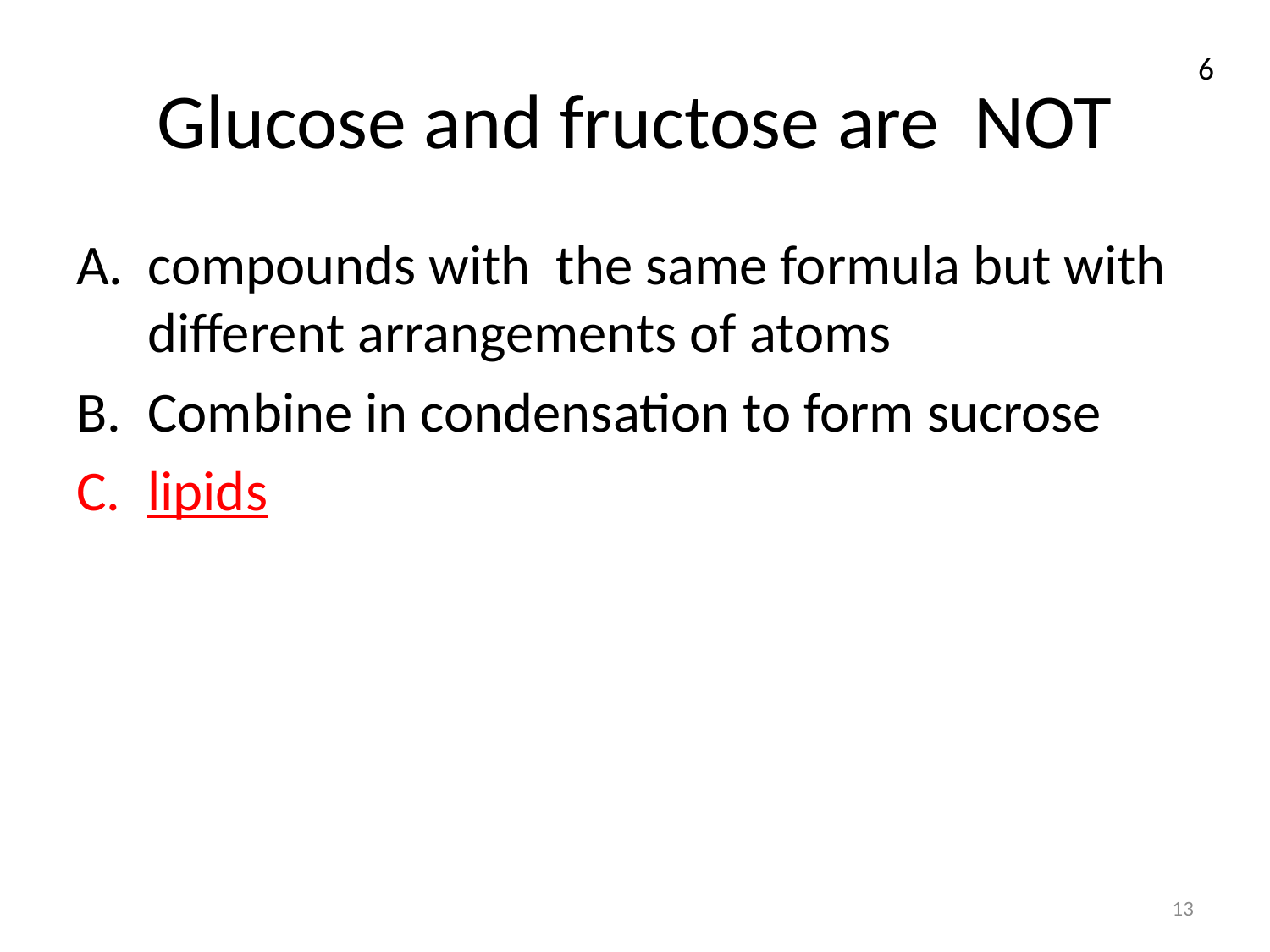

# Glucose and fructose are  NOT
6
compounds with  the same formula but with different arrangements of atoms
Combine in condensation to form sucrose
lipids

13